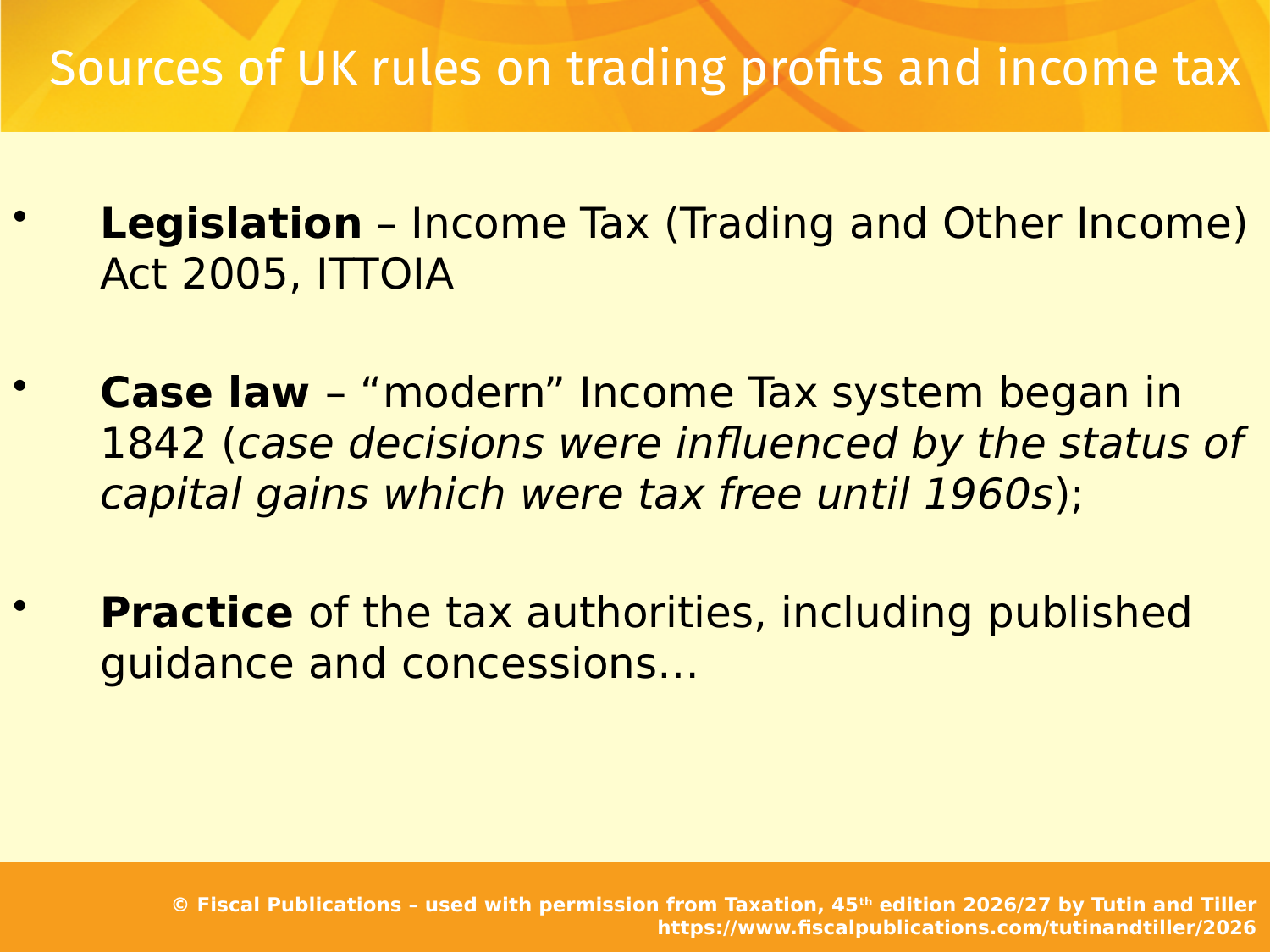

# Sources of UK rules on trading profits and income tax

Legislation – Income Tax (Trading and Other Income) Act 2005, ITTOIA

Case law – “modern” Income Tax system began in 1842 (case decisions were influenced by the status of capital gains which were tax free until 1960s);

Practice of the tax authorities, including published guidance and concessions…